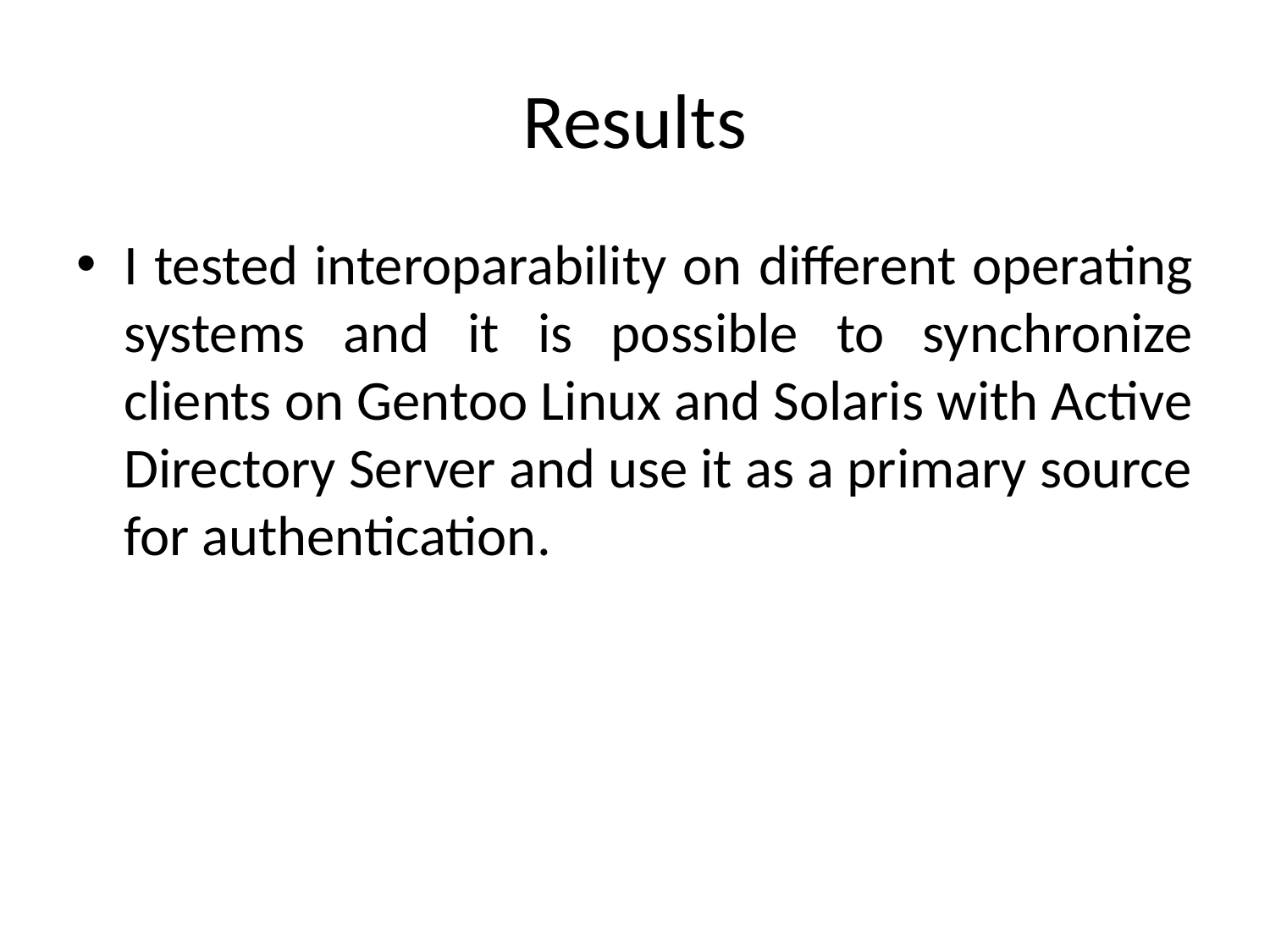

# Results
I tested interoparability on different operating systems and it is possible to synchronize clients on Gentoo Linux and Solaris with Active Directory Server and use it as a primary source for authentication.